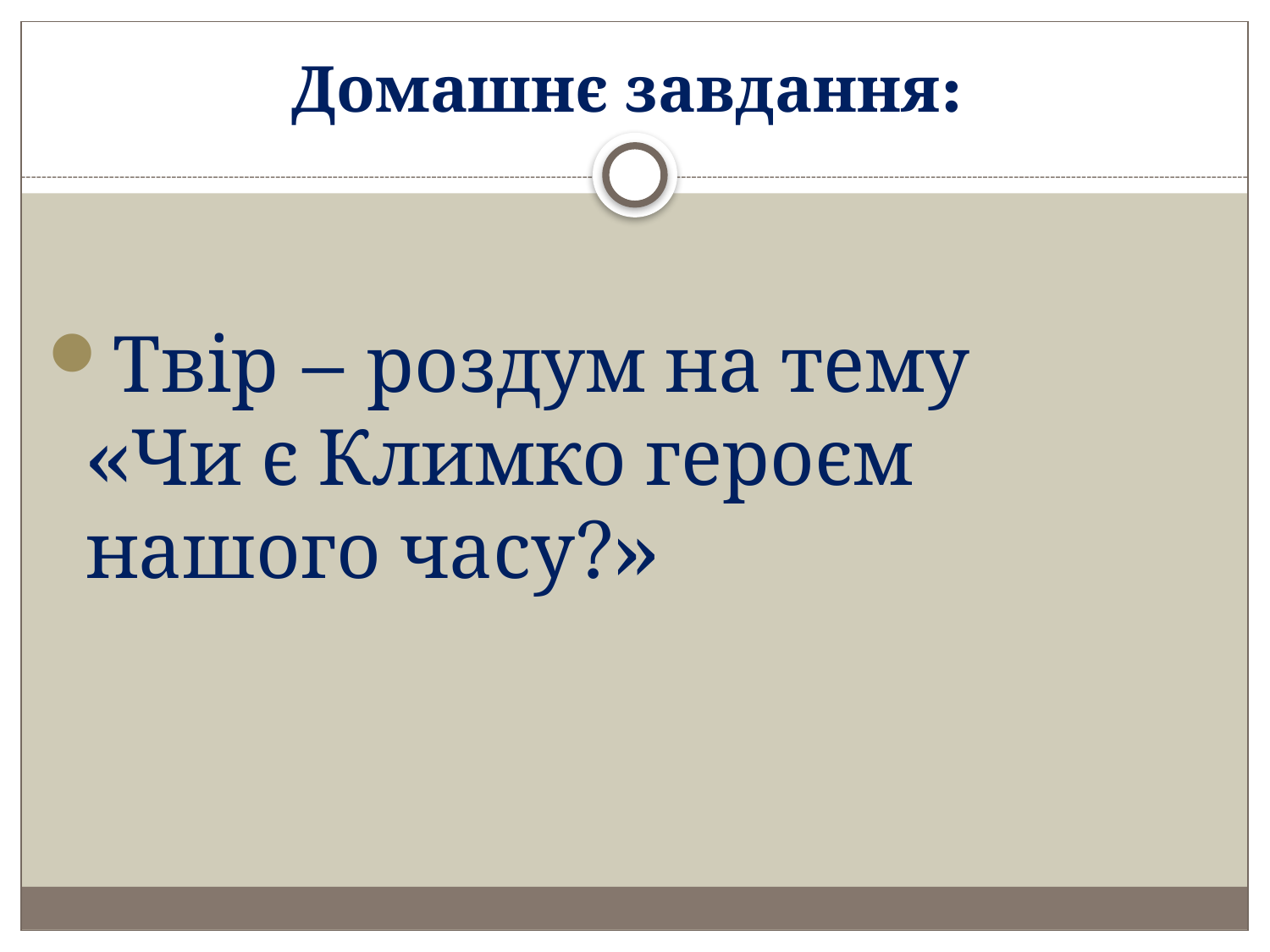

# Домашнє завдання:

Твір – роздум на тему «Чи є Климко героєм нашого часу?»